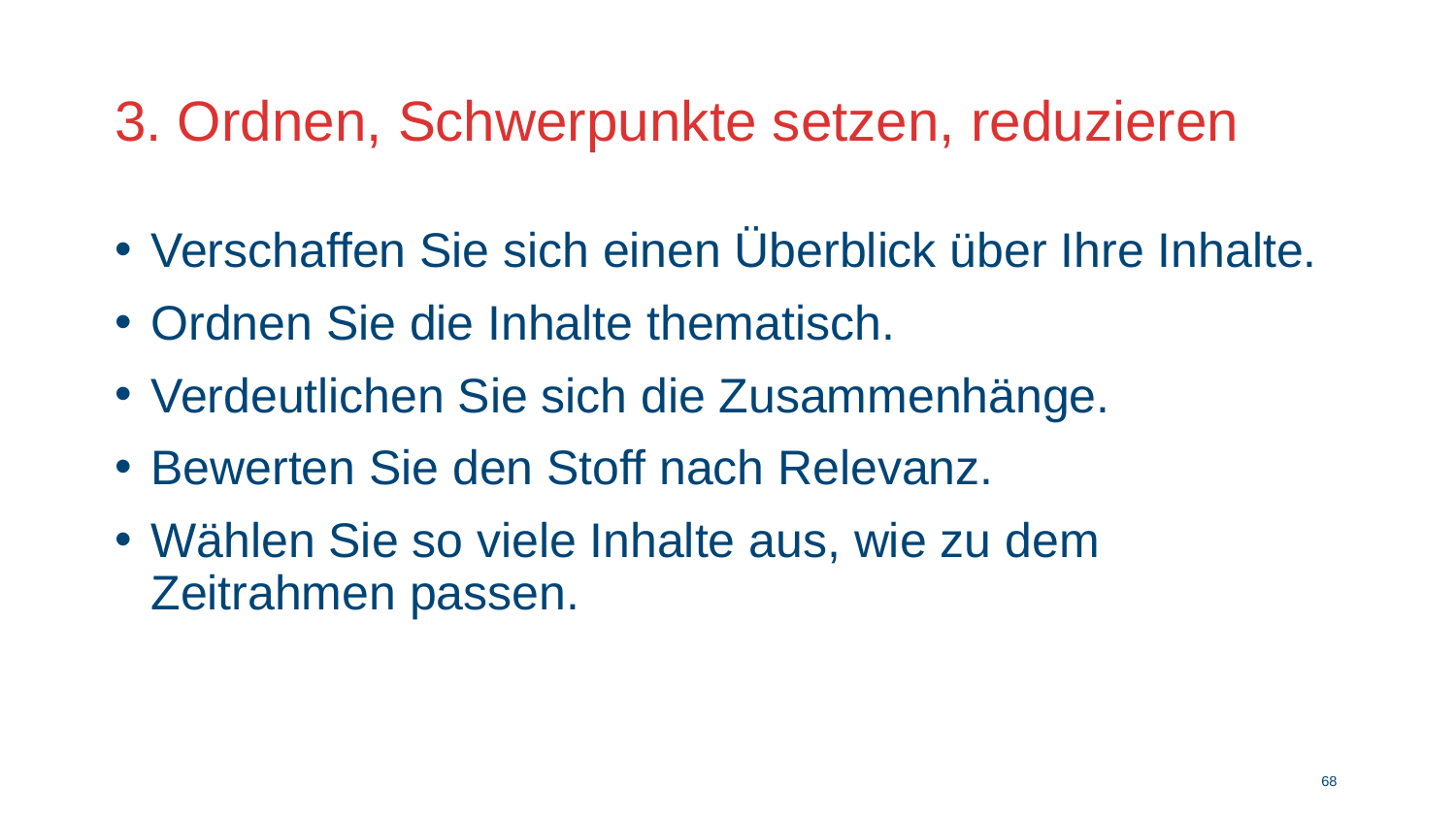

# 3. Ordnen, Schwerpunkte setzen, reduzieren
Verschaffen Sie sich einen Überblick über Ihre Inhalte.
Ordnen Sie die Inhalte thematisch.
Verdeutlichen Sie sich die Zusammenhänge.
Bewerten Sie den Stoff nach Relevanz.
Wählen Sie so viele Inhalte aus, wie zu dem Zeitrahmen passen.
68